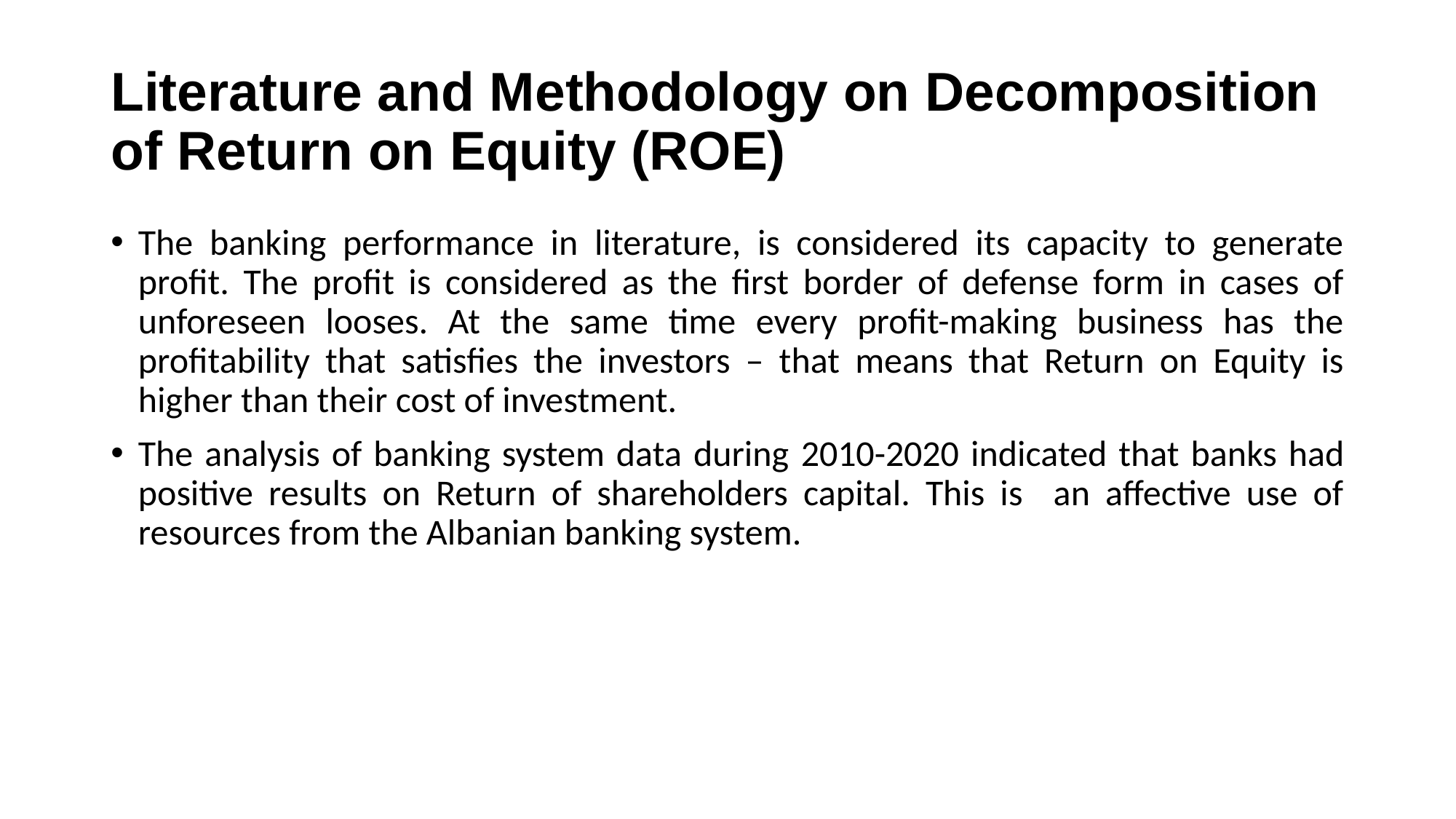

# Literature and Methodology on Decomposition of Return on Equity (ROE)
The banking performance in literature, is considered its capacity to generate profit. The profit is considered as the first border of defense form in cases of unforeseen looses. At the same time every profit-making business has the profitability that satisfies the investors – that means that Return on Equity is higher than their cost of investment.
The analysis of banking system data during 2010-2020 indicated that banks had positive results on Return of shareholders capital. This is  an affective use of resources from the Albanian banking system.